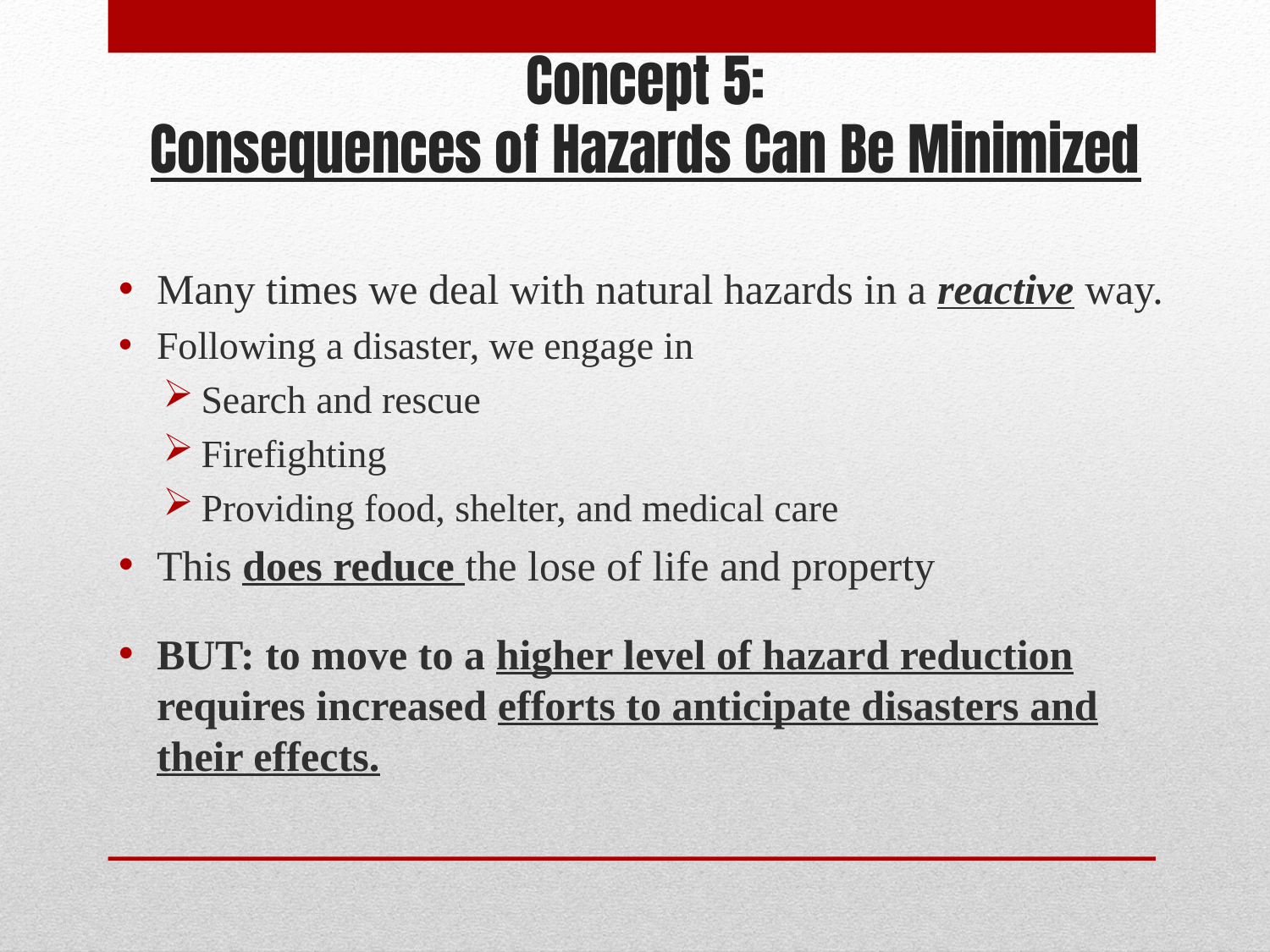

# Concept 5: Consequences of Hazards Can Be Minimized
Many times we deal with natural hazards in a reactive way.
Following a disaster, we engage in
Search and rescue
Firefighting
Providing food, shelter, and medical care
This does reduce the lose of life and property

BUT: to move to a higher level of hazard reduction requires increased efforts to anticipate disasters and their effects.